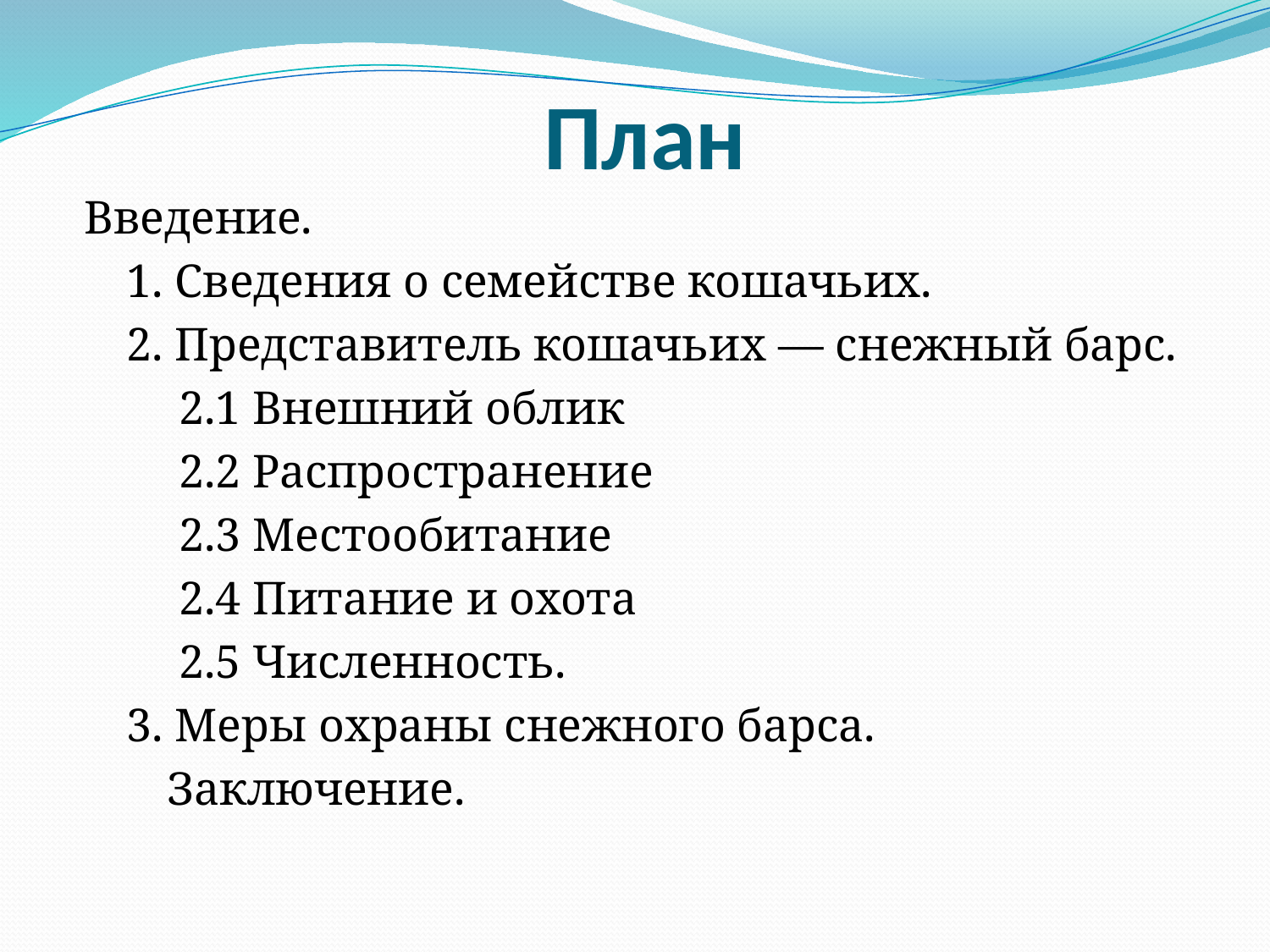

# План
 Введение.
1. Сведения о семействе кошачьих.
2. Представитель кошачьих — снежный барс.
         2.1 Внешний облик
         2.2 Распространение
         2.3 Местообитание
         2.4 Питание и охота
         2.5 Численность.
3. Меры охраны снежного барса.
        Заключение.